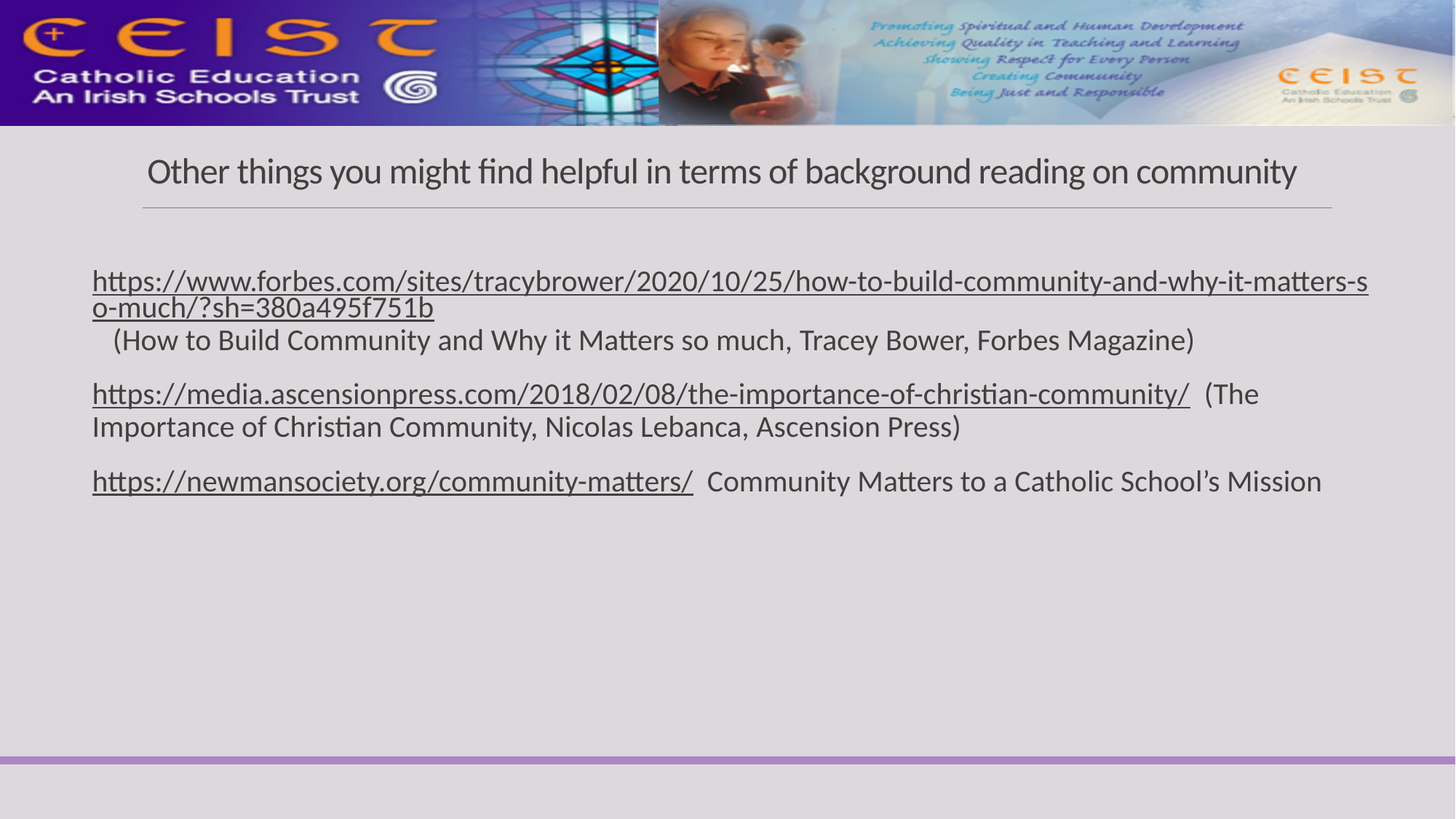

# Other things you might find helpful in terms of background reading on community
https://www.forbes.com/sites/tracybrower/2020/10/25/how-to-build-community-and-why-it-matters-so-much/?sh=380a495f751b   (How to Build Community and Why it Matters so much, Tracey Bower, Forbes Magazine)
https://media.ascensionpress.com/2018/02/08/the-importance-of-christian-community/  (The Importance of Christian Community, Nicolas Lebanca, Ascension Press)
https://newmansociety.org/community-matters/  Community Matters to a Catholic School’s Mission